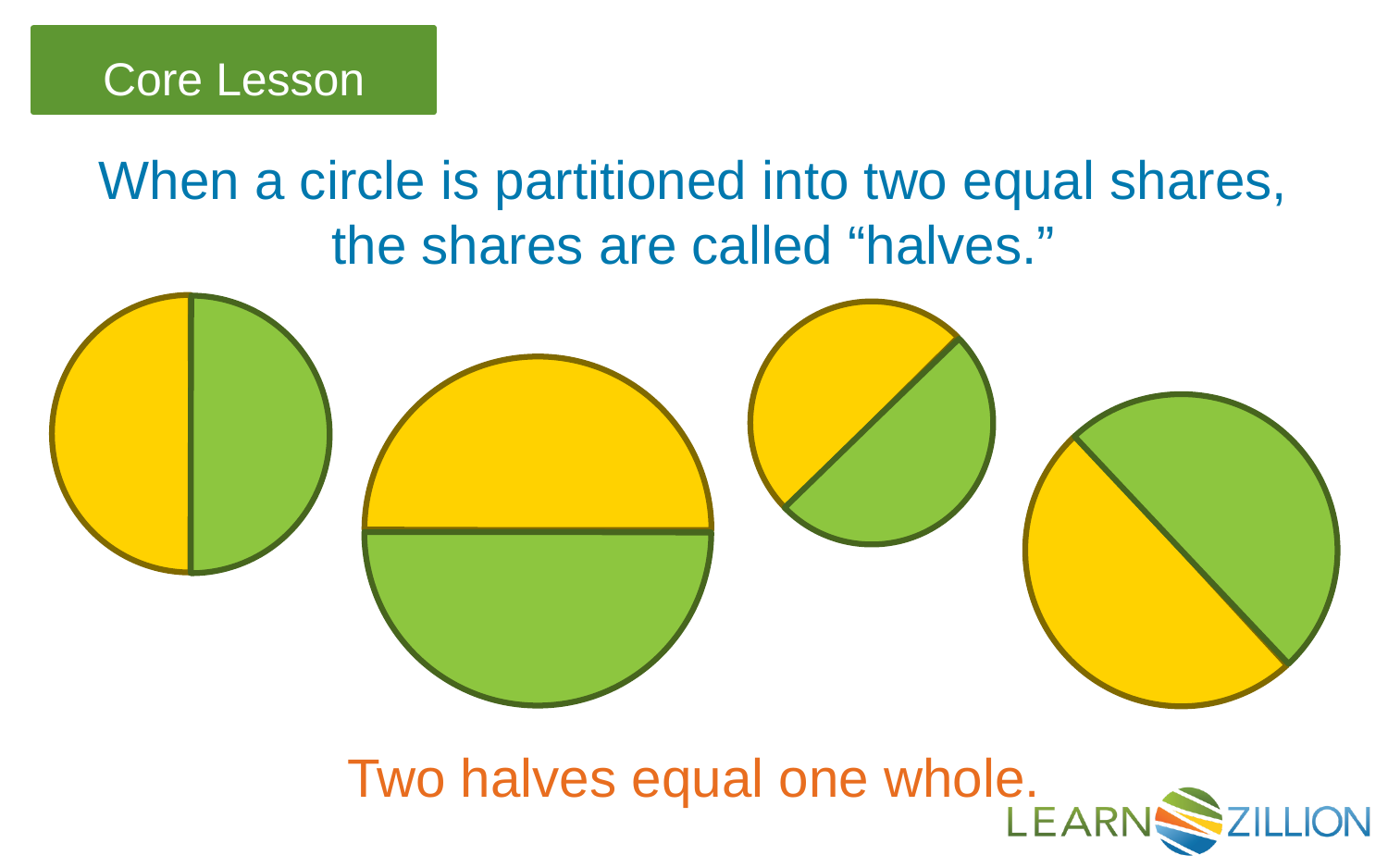

When a circle is partitioned into two equal shares, the shares are called “halves.”

Two halves equal one whole.